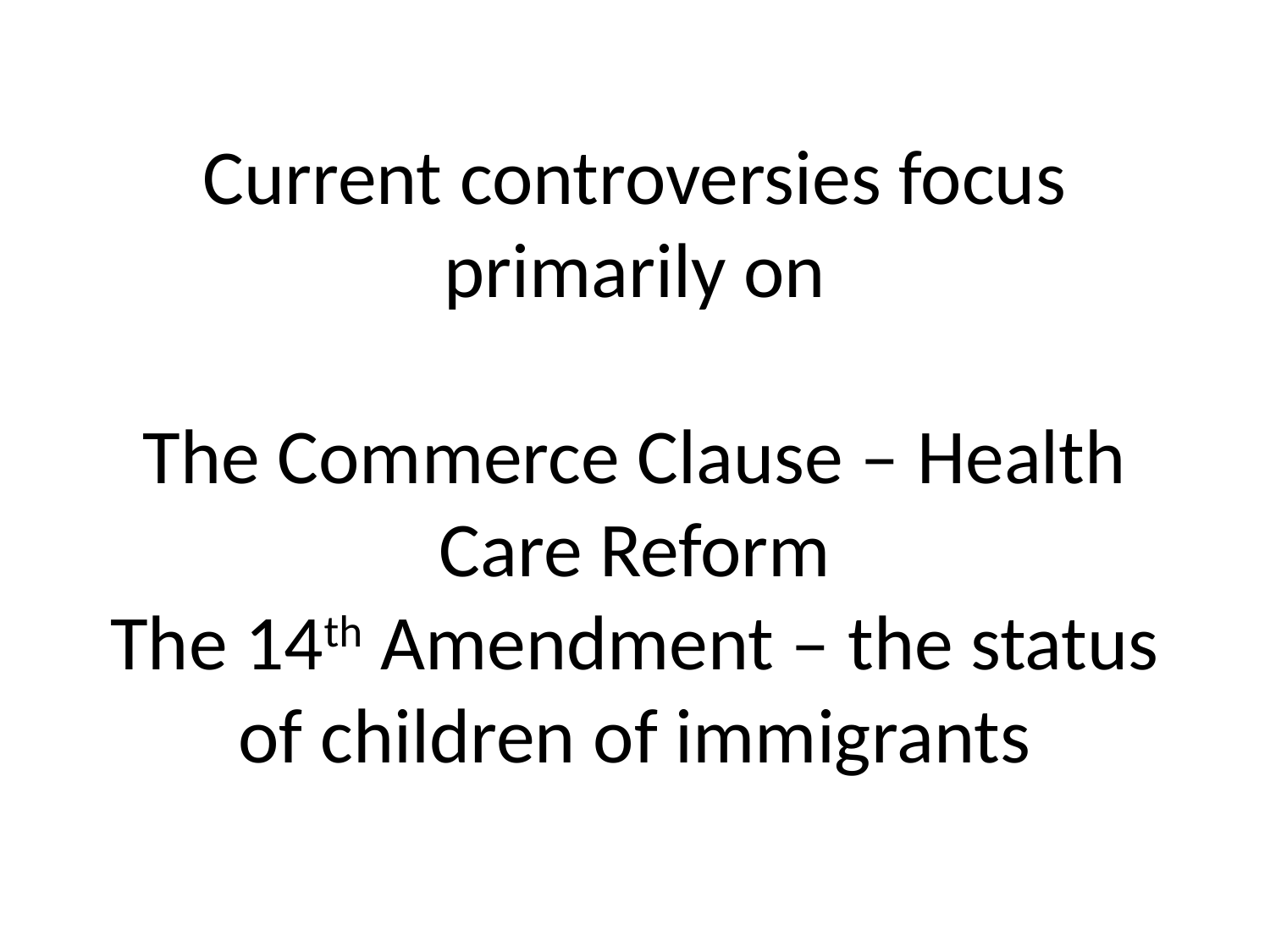

# Current controversies focus primarily on The Commerce Clause – Health Care Reform The 14th Amendment – the status of children of immigrants